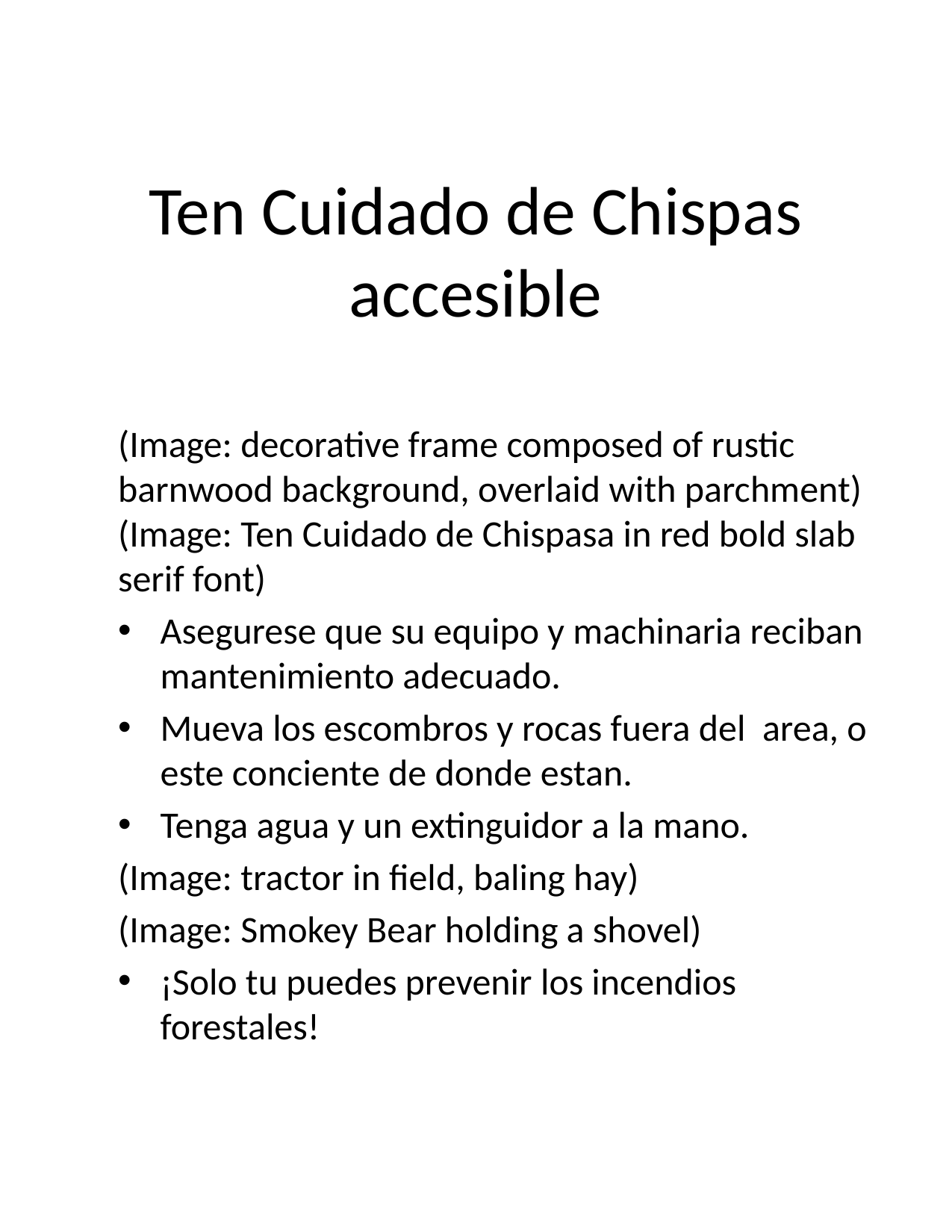

# Ten Cuidado de Chispas accesible
(Image: decorative frame composed of rustic barnwood background, overlaid with parchment)
(Image: Ten Cuidado de Chispasa in red bold slab serif font)
Asegurese que su equipo y machinaria reciban mantenimiento adecuado.
Mueva los escombros y rocas fuera del  area, o este conciente de donde estan.
Tenga agua y un extinguidor a la mano.
(Image: tractor in field, baling hay)
(Image: Smokey Bear holding a shovel)
¡Solo tu puedes prevenir los incendios forestales!